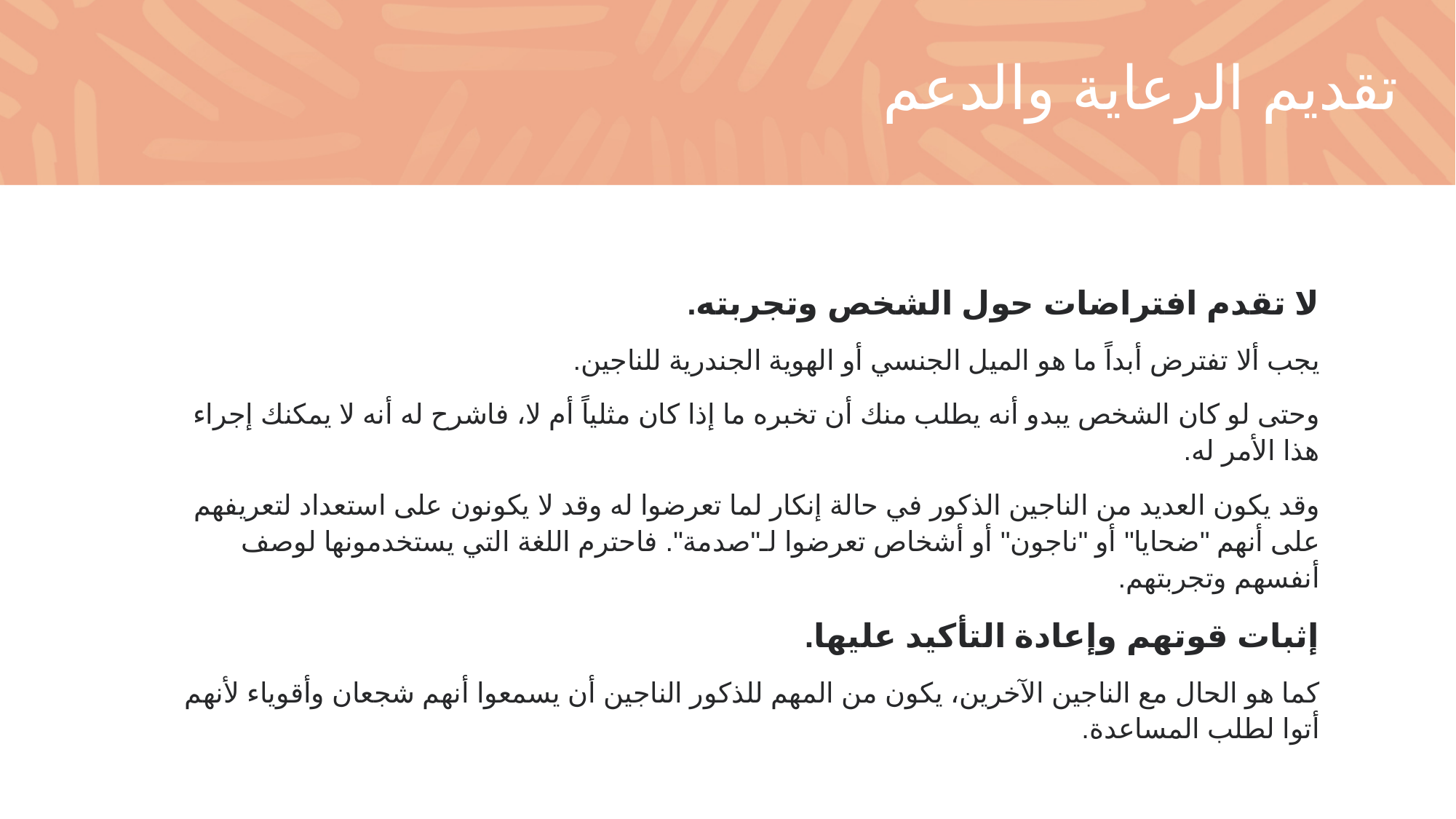

# تقديم الرعاية والدعم
لا تقدم افتراضات حول الشخص وتجربته.
يجب ألا تفترض أبداً ما هو الميل الجنسي أو الهوية الجندرية للناجين.
وحتى لو كان الشخص يبدو أنه يطلب منك أن تخبره ما إذا كان مثلياً أم لا، فاشرح له أنه لا يمكنك إجراء هذا الأمر له.
وقد يكون العديد من الناجين الذكور في حالة إنكار لما تعرضوا له وقد لا يكونون على استعداد لتعريفهم على أنهم "ضحايا" أو "ناجون" أو أشخاص تعرضوا لـ"صدمة". فاحترم اللغة التي يستخدمونها لوصف أنفسهم وتجربتهم.
إثبات قوتهم وإعادة التأكيد عليها.
كما هو الحال مع الناجين الآخرين، يكون من المهم للذكور الناجين أن يسمعوا أنهم شجعان وأقوياء لأنهم أتوا لطلب المساعدة.